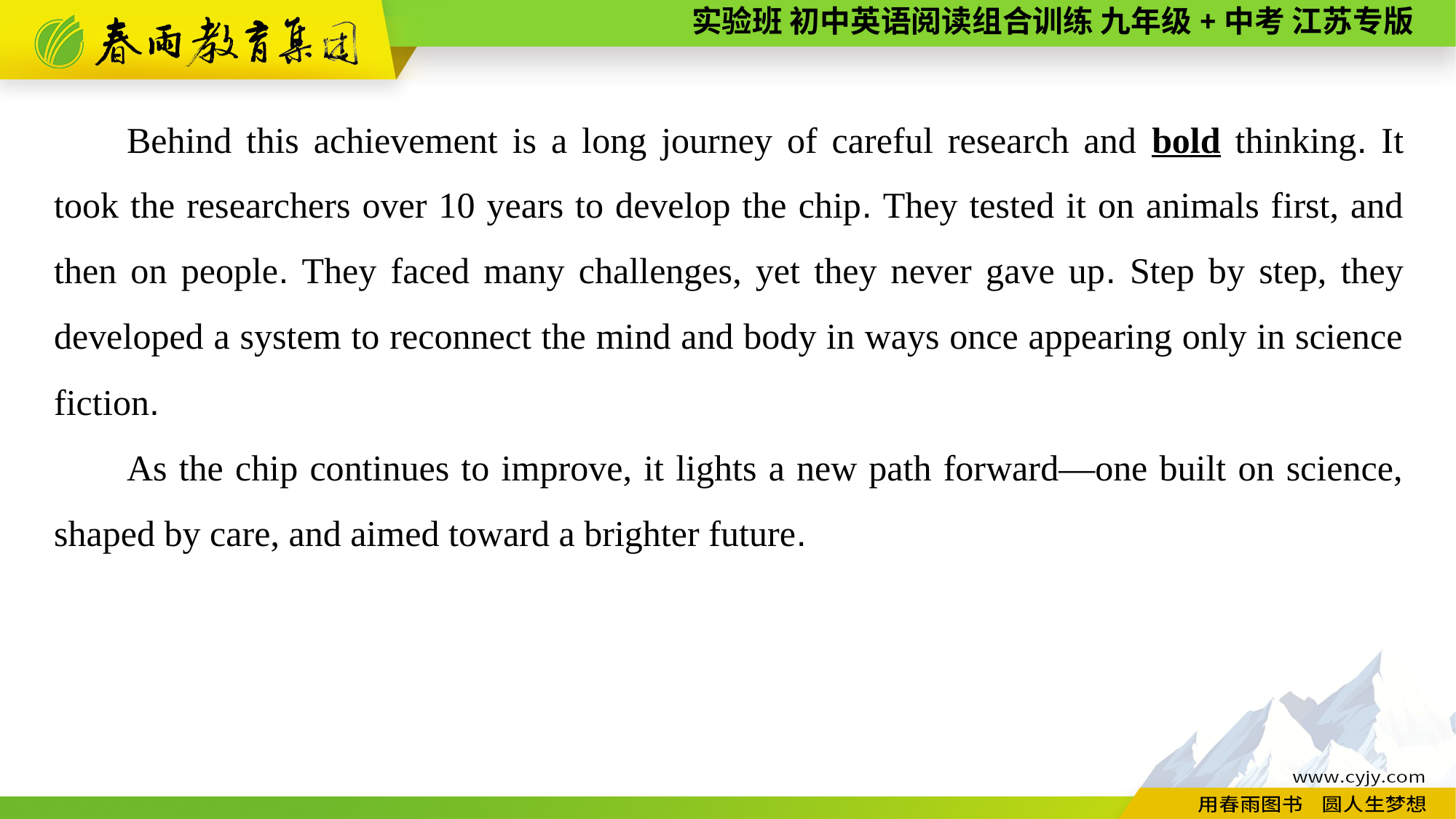

Behind this achievement is a long journey of careful research and bold thinking. It took the researchers over 10 years to develop the chip. They tested it on animals first, and then on people. They faced many challenges, yet they never gave up. Step by step, they developed a system to reconnect the mind and body in ways once appearing only in science fiction.
As the chip continues to improve, it lights a new path forward—one built on science, shaped by care, and aimed toward a brighter future.